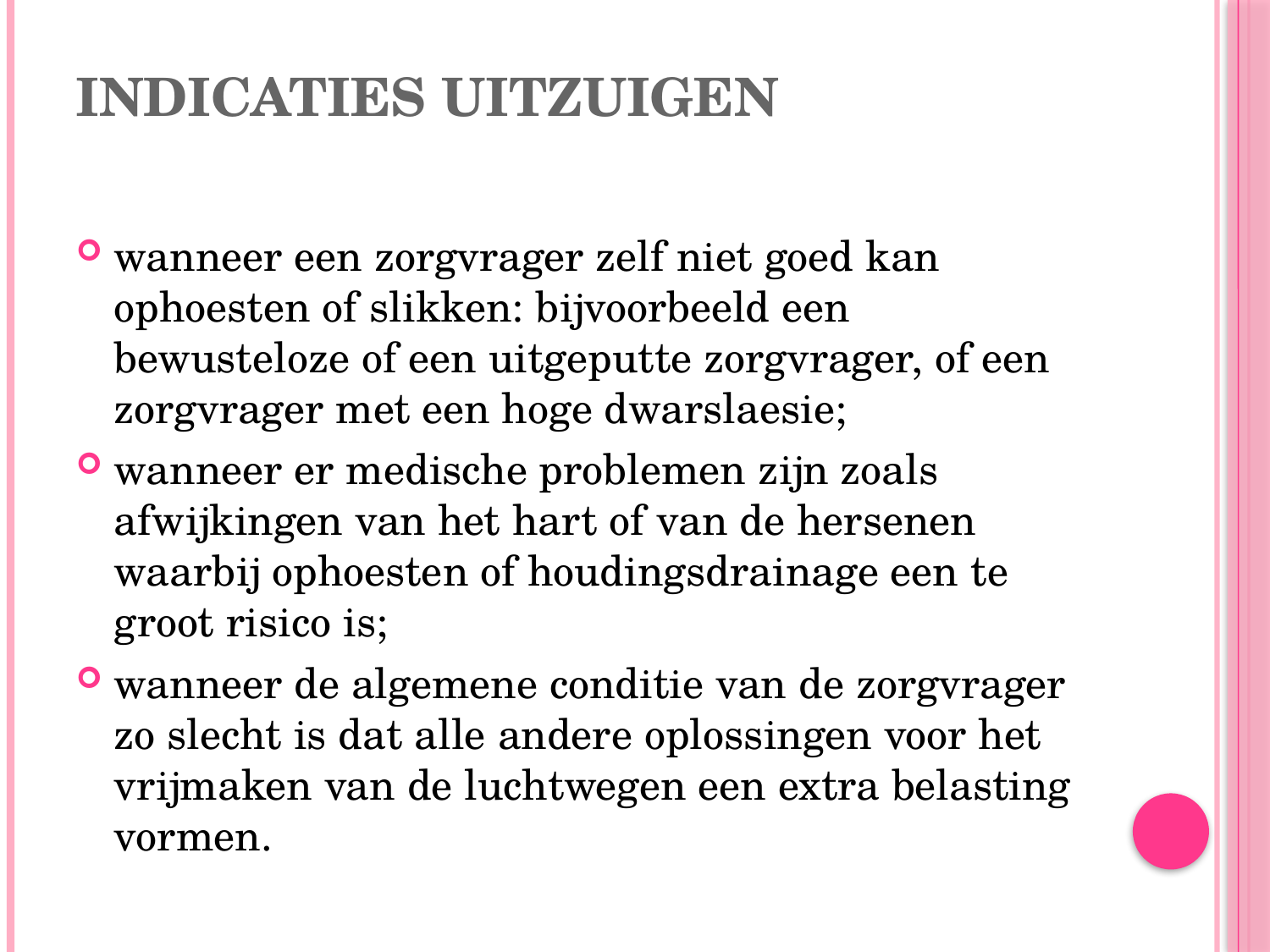

# Indicaties uitzuigen
wanneer een zorgvrager zelf niet goed kan ophoesten of slikken: bijvoorbeeld een bewusteloze of een uitgeputte zorgvrager, of een zorgvrager met een hoge dwarslaesie;
wanneer er medische problemen zijn zoals afwijkingen van het hart of van de hersenen waarbij ophoesten of houdingsdrainage een te groot risico is;
wanneer de algemene conditie van de zorgvrager zo slecht is dat alle andere oplossingen voor het vrijmaken van de luchtwegen een extra belasting vormen.